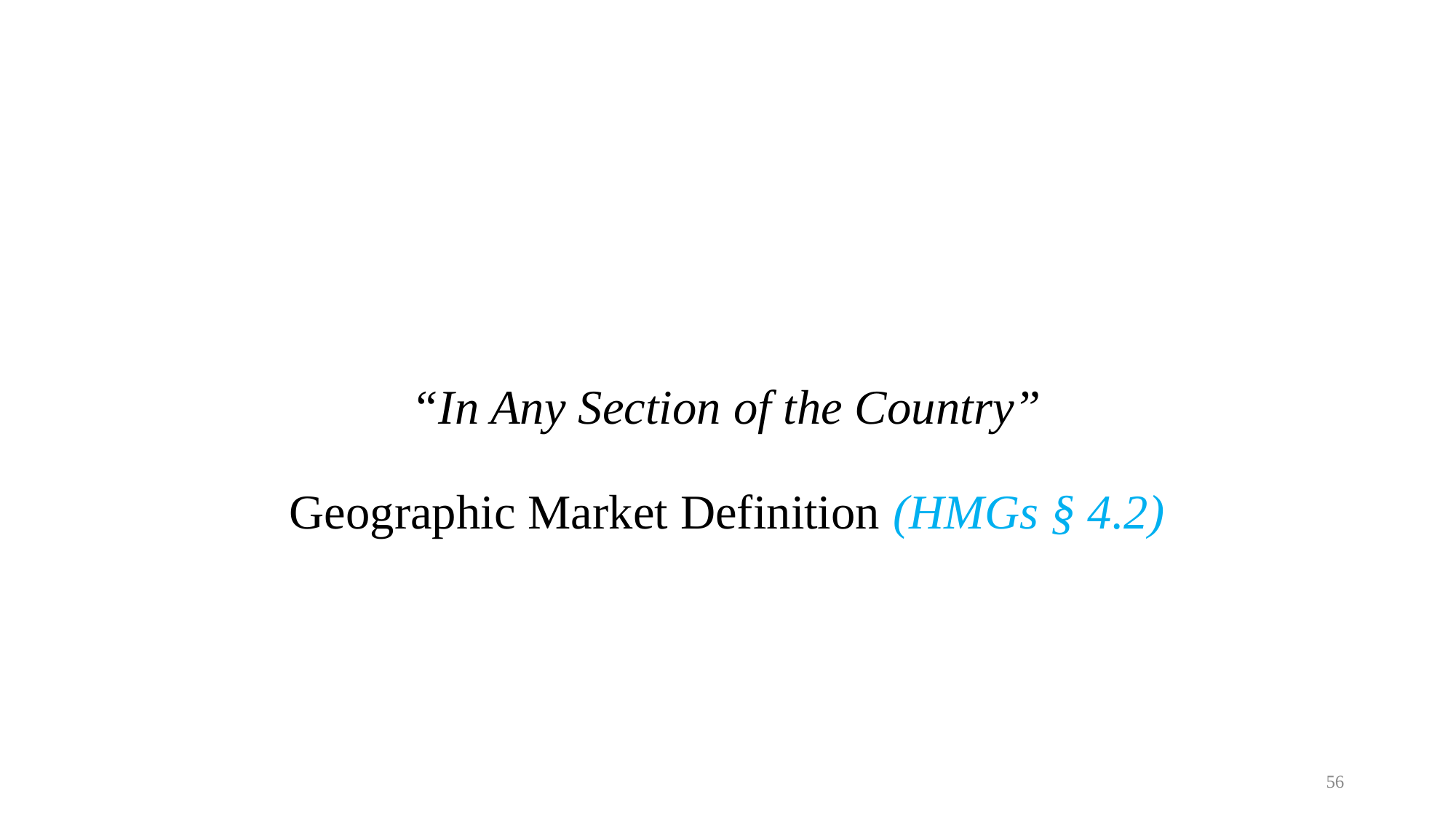

# “In Any Section of the Country” Geographic Market Definition (HMGs § 4.2)

56